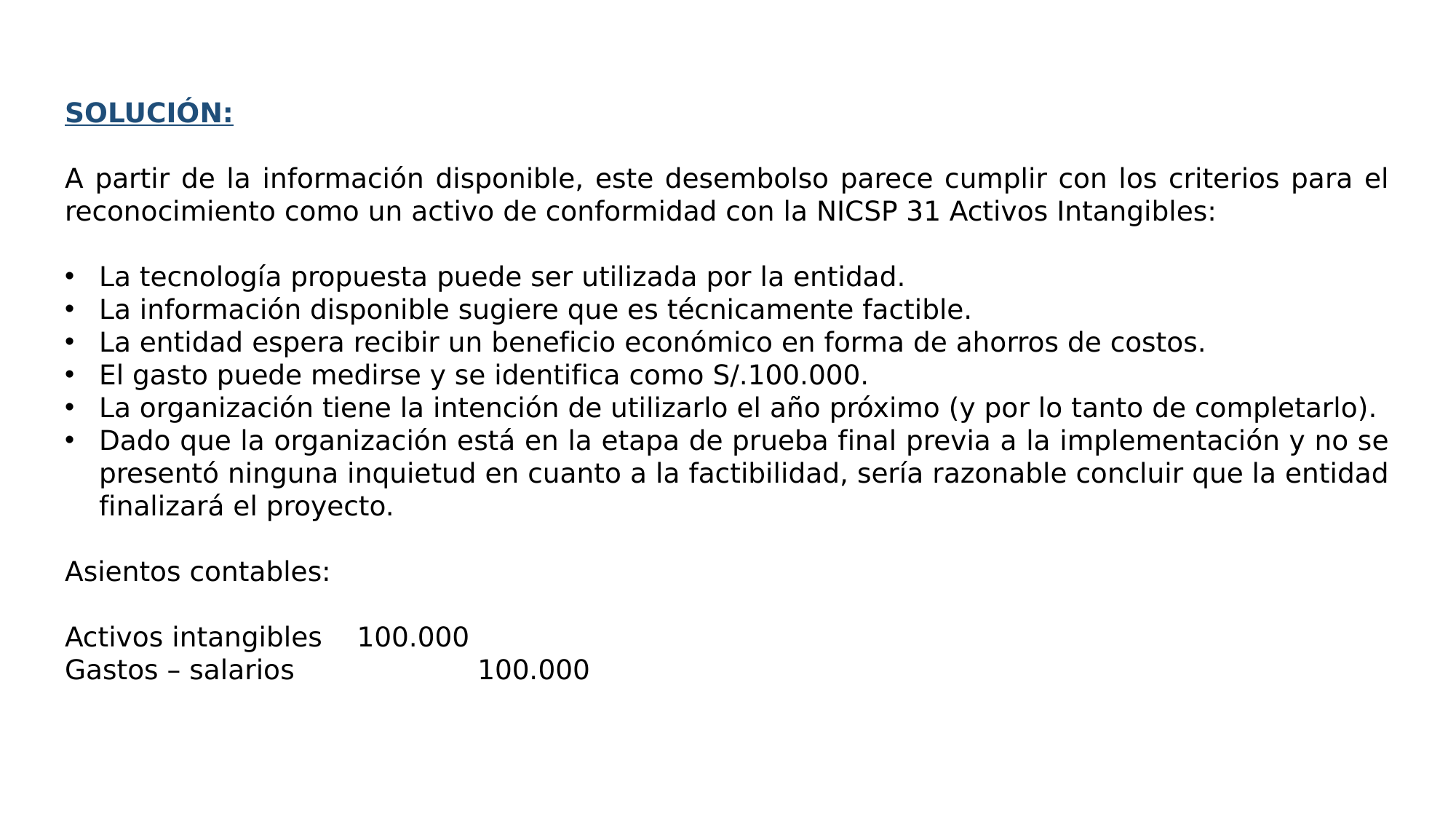

SOLUCIÓN:

A partir de la información disponible, este desembolso parece cumplir con los criterios para el reconocimiento como un activo de conformidad con la NICSP 31 Activos Intangibles:

La tecnología propuesta puede ser utilizada por la entidad.
La información disponible sugiere que es técnicamente factible.
La entidad espera recibir un beneficio económico en forma de ahorros de costos.
El gasto puede medirse y se identifica como S/.100.000.
La organización tiene la intención de utilizarlo el año próximo (y por lo tanto de completarlo).
Dado que la organización está en la etapa de prueba final previa a la implementación y no se presentó ninguna inquietud en cuanto a la factibilidad, sería razonable concluir que la entidad finalizará el proyecto.

Asientos contables:

Activos intangibles    100.000
Gastos – salarios                     100.000